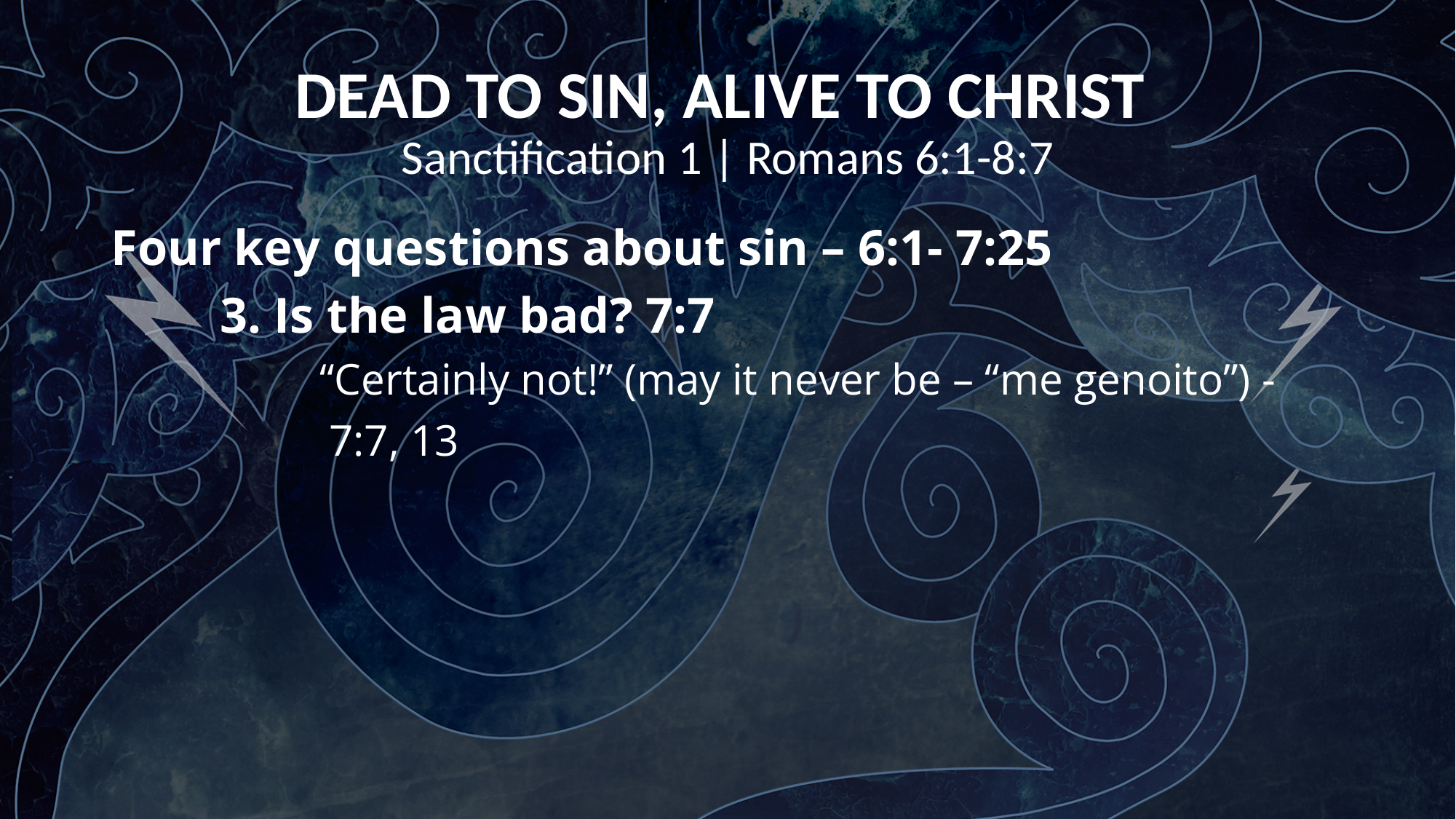

DEAD TO SIN, ALIVE TO CHRIST
Sanctification 1 | Romans 6:1-8:7
Four key questions about sin – 6:1- 7:25
	3. Is the law bad? 7:7
 	         “Certainly not!” (may it never be – “me genoito”) -
		7:7, 13